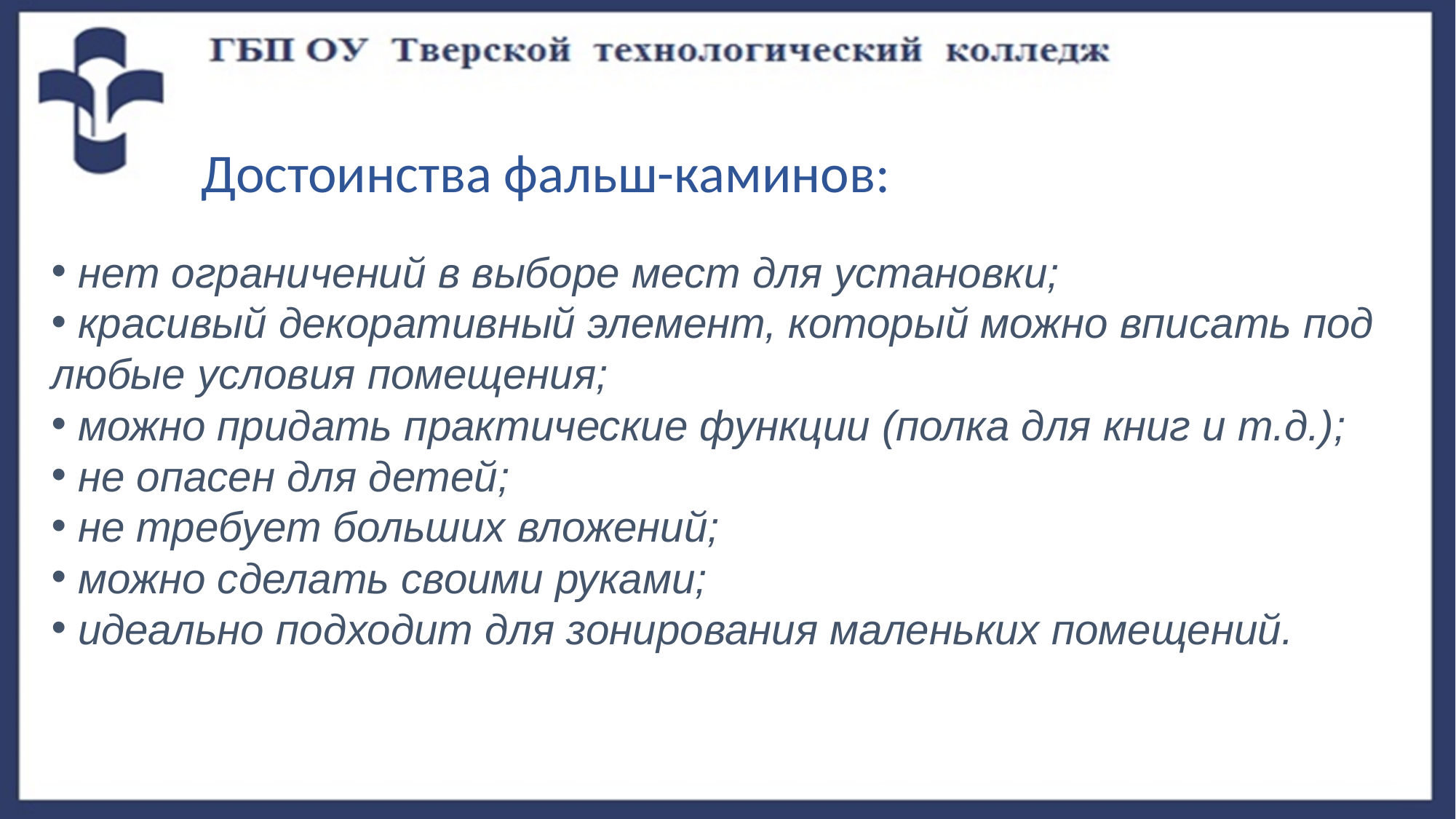

Достоинства фальш-каминов:
 нет ограничений в выборе мест для установки;
 красивый декоративный элемент, который можно вписать под любые условия помещения;
 можно придать практические функции (полка для книг и т.д.);
 не опасен для детей;
 не требует больших вложений;
 можно сделать своими руками;
 идеально подходит для зонирования маленьких помещений.